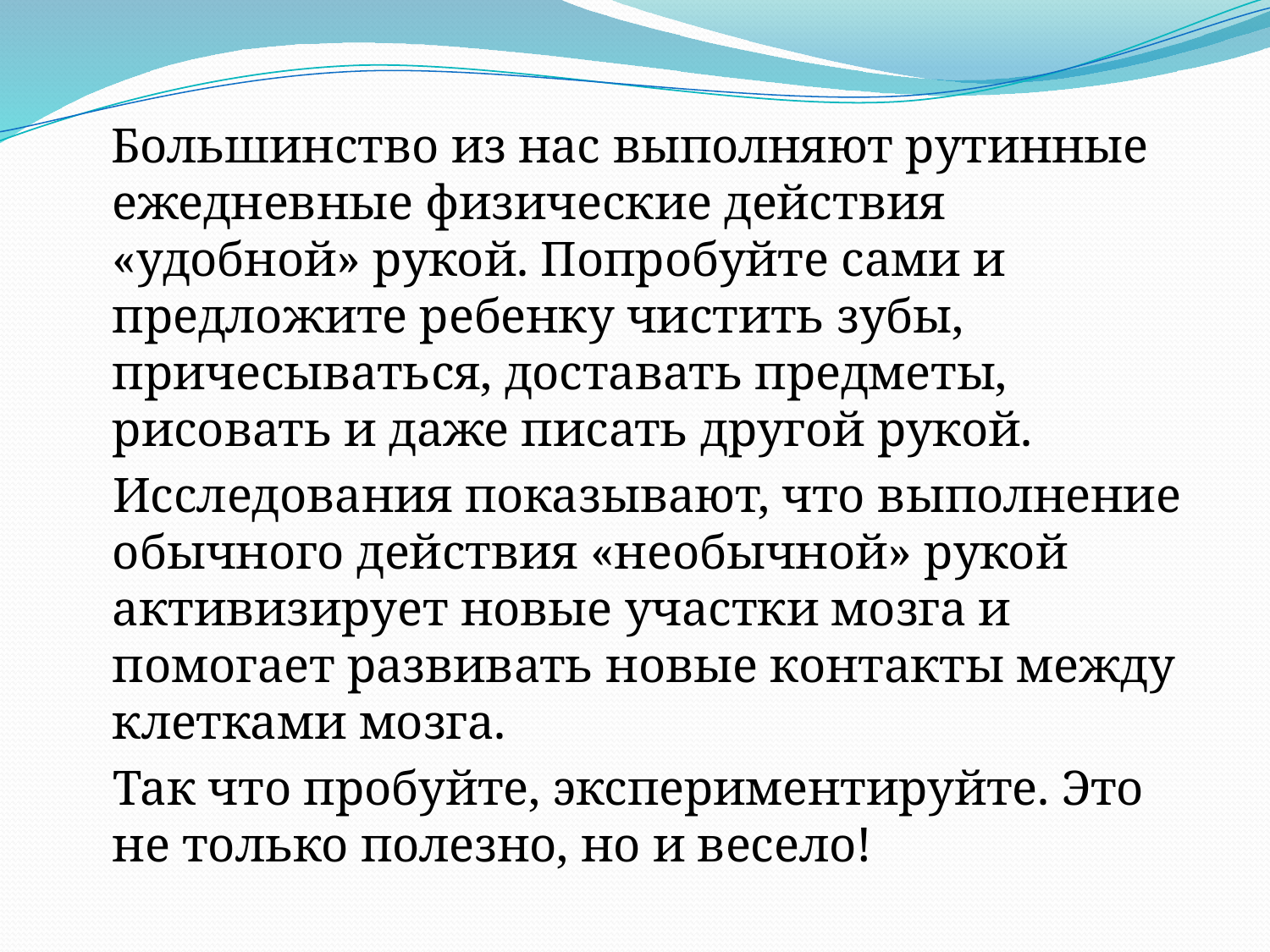

Большинство из нас выполняют рутинные ежедневные физические действия «удобной» рукой. Попробуйте сами и предложите ребенку чистить зубы, причесываться, доставать предметы, рисовать и даже писать другой рукой.
   Исследования показывают, что выполнение обычного действия «необычной» рукой активизирует новые участки мозга и помогает развивать новые контакты между клетками мозга.
   Так что пробуйте, экспериментируйте. Это не только полезно, но и весело!